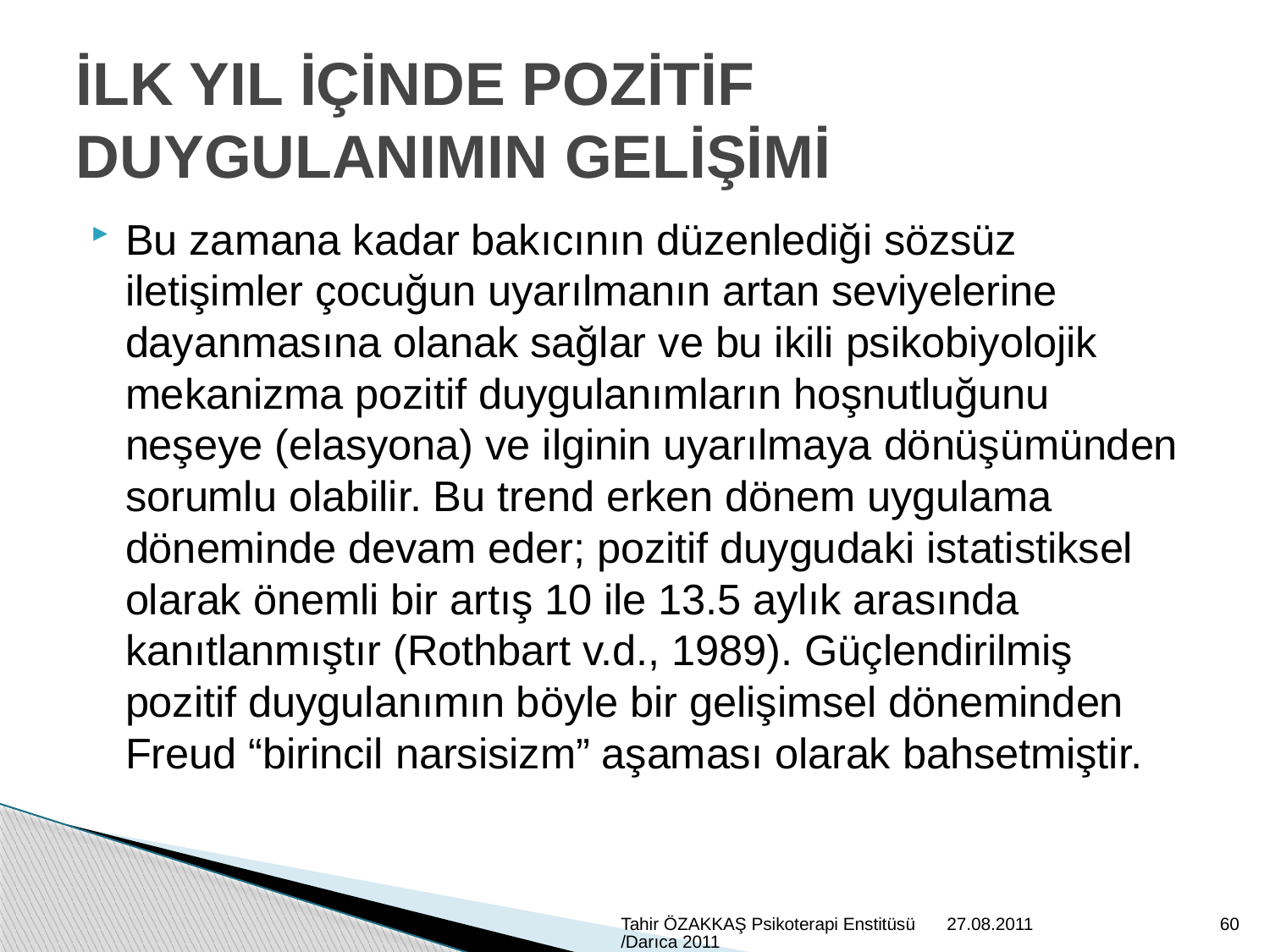

# İLK YIL İÇİNDE POZİTİF DUYGULANIMIN GELİŞİMİ
Bu zamana kadar bakıcının düzenlediği sözsüz iletişimler çocuğun uyarılmanın artan seviyelerine dayanmasına olanak sağlar ve bu ikili psikobiyolojik mekanizma pozitif duygulanımların hoşnutluğunu neşeye (elasyona) ve ilginin uyarılmaya dönüşümünden sorumlu olabilir. Bu trend erken dönem uygulama döneminde devam eder; pozitif duygudaki istatistiksel olarak önemli bir artış 10 ile 13.5 aylık arasında kanıtlanmıştır (Rothbart v.d., 1989). Güçlendirilmiş pozitif duygulanımın böyle bir gelişimsel döneminden Freud “birincil narsisizm” aşaması olarak bahsetmiştir.
Tahir ÖZAKKAŞ Psikoterapi Enstitüsü /Darıca 2011
27.08.2011
60